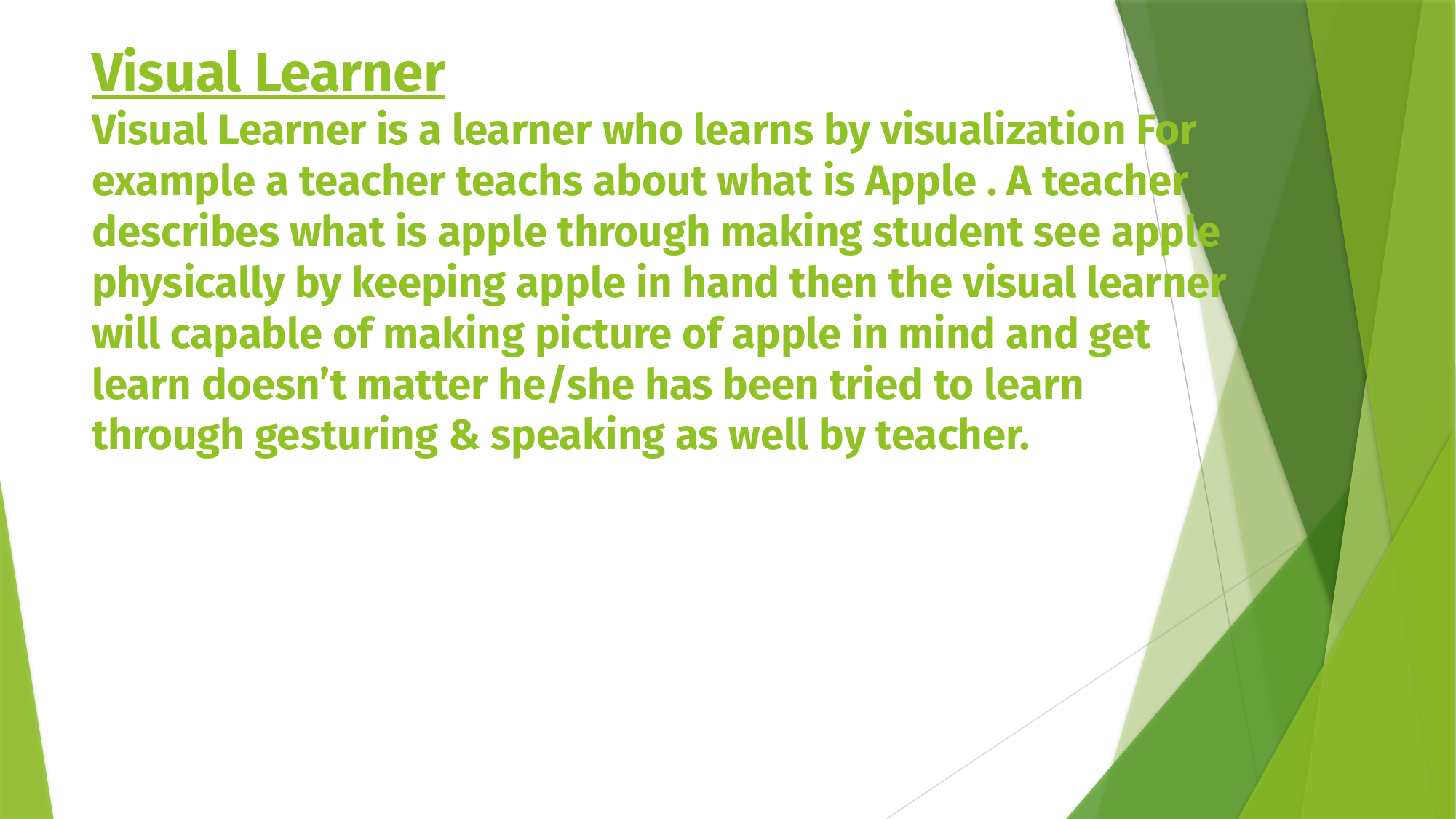

# Visual Learner Visual Learner is a learner who learns by visualization For example a teacher teachs about what is Apple . A teacher describes what is apple through making student see apple physically by keeping apple in hand then the visual learner will capable of making picture of apple in mind and get learn doesn’t matter he/she has been tried to learn through gesturing & speaking as well by teacher.